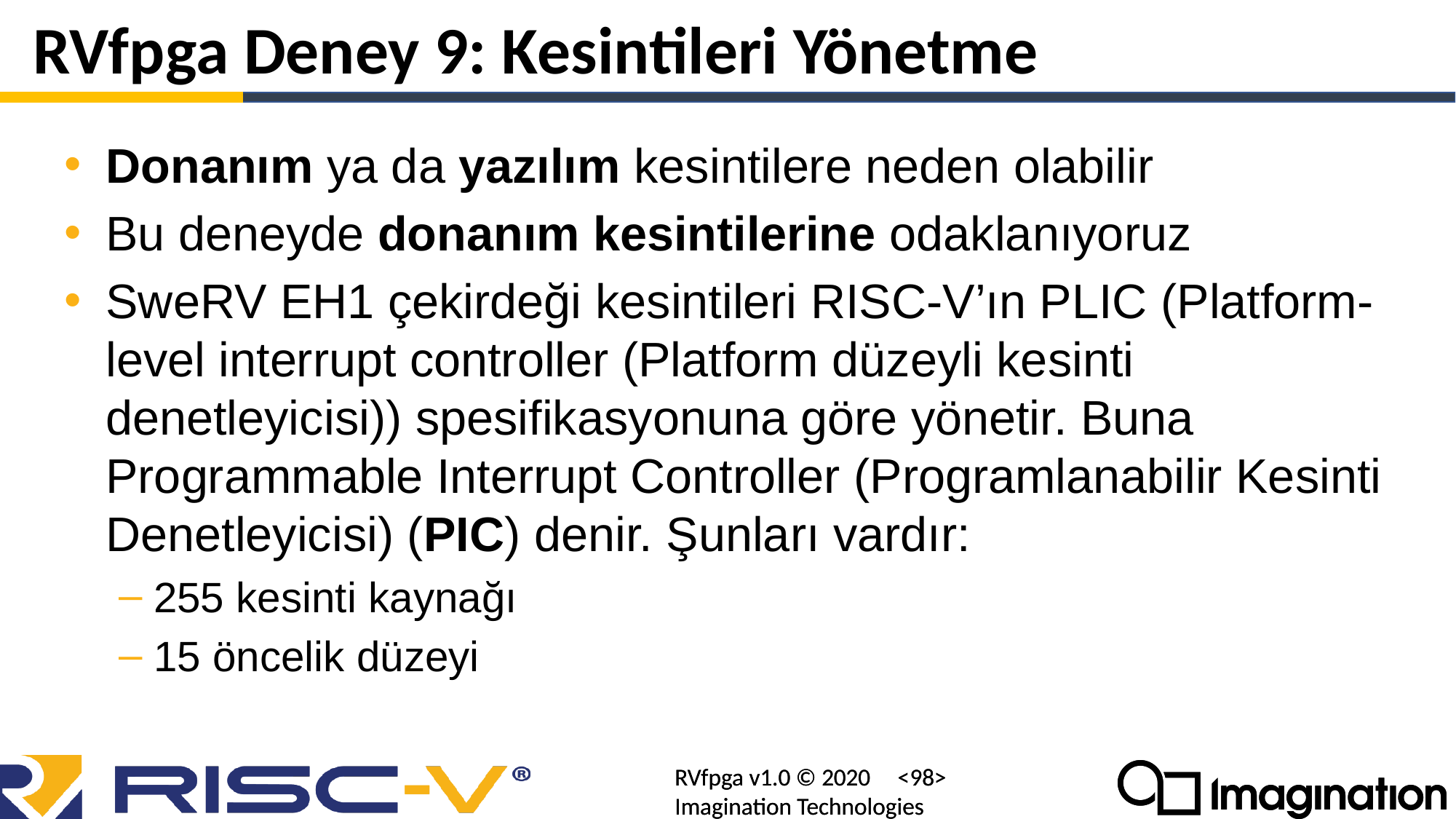

# RVfpga Deney 9: Kesintileri Yönetme
Donanım ya da yazılım kesintilere neden olabilir
Bu deneyde donanım kesintilerine odaklanıyoruz
SweRV EH1 çekirdeği kesintileri RISC-V’ın PLIC (Platform-level interrupt controller (Platform düzeyli kesinti denetleyicisi)) spesifikasyonuna göre yönetir. Buna Programmable Interrupt Controller (Programlanabilir Kesinti Denetleyicisi) (PIC) denir. Şunları vardır:
255 kesinti kaynağı
15 öncelik düzeyi